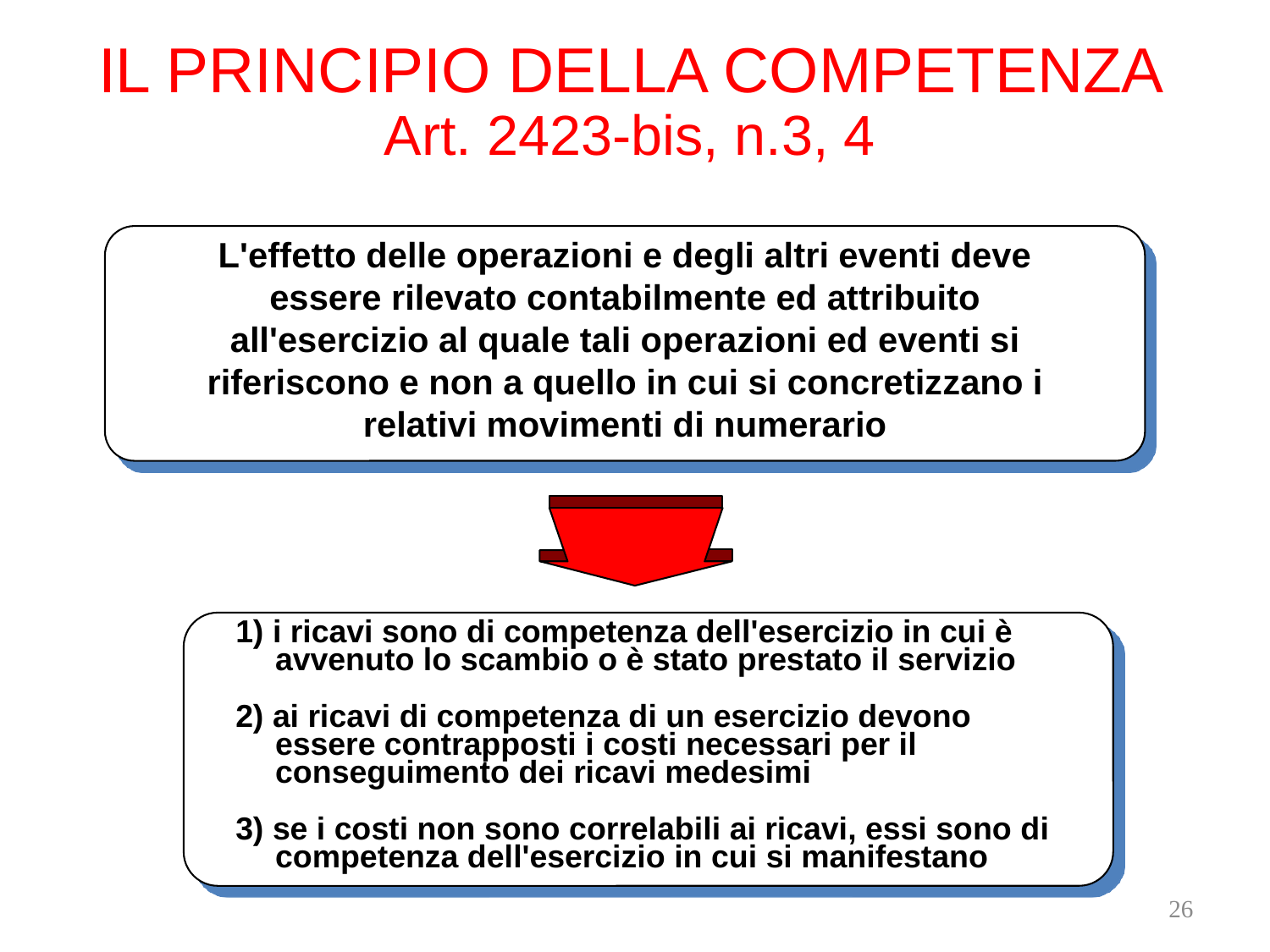

IL PRINCIPIO DELLA COMPETENZA
Art. 2423-bis, n.3, 4

L'effetto delle operazioni e degli altri eventi deve essere rilevato contabilmente ed attribuito all'esercizio al quale tali operazioni ed eventi si riferiscono e non a quello in cui si concretizzano i relativi movimenti di numerario

1) i ricavi sono di competenza dell'esercizio in cui è avvenuto lo scambio o è stato prestato il servizio

2) ai ricavi di competenza di un esercizio devono essere contrapposti i costi necessari per il conseguimento dei ricavi medesimi

3) se i costi non sono correlabili ai ricavi, essi sono di competenza dell'esercizio in cui si manifestano
26